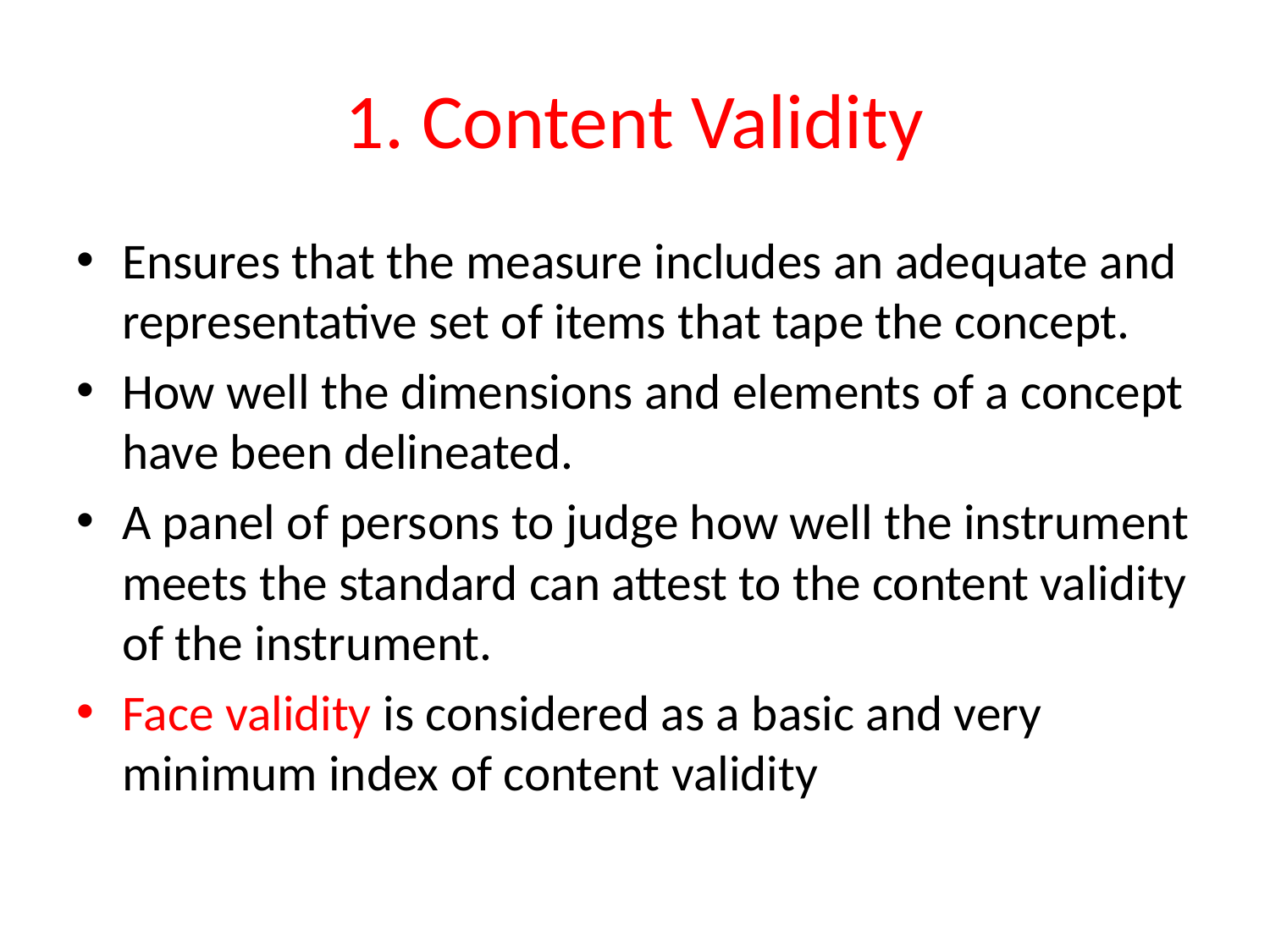

# 1. Content Validity
Ensures that the measure includes an adequate and representative set of items that tape the concept.
How well the dimensions and elements of a concept have been delineated.
A panel of persons to judge how well the instrument meets the standard can attest to the content validity of the instrument.
Face validity is considered as a basic and very minimum index of content validity